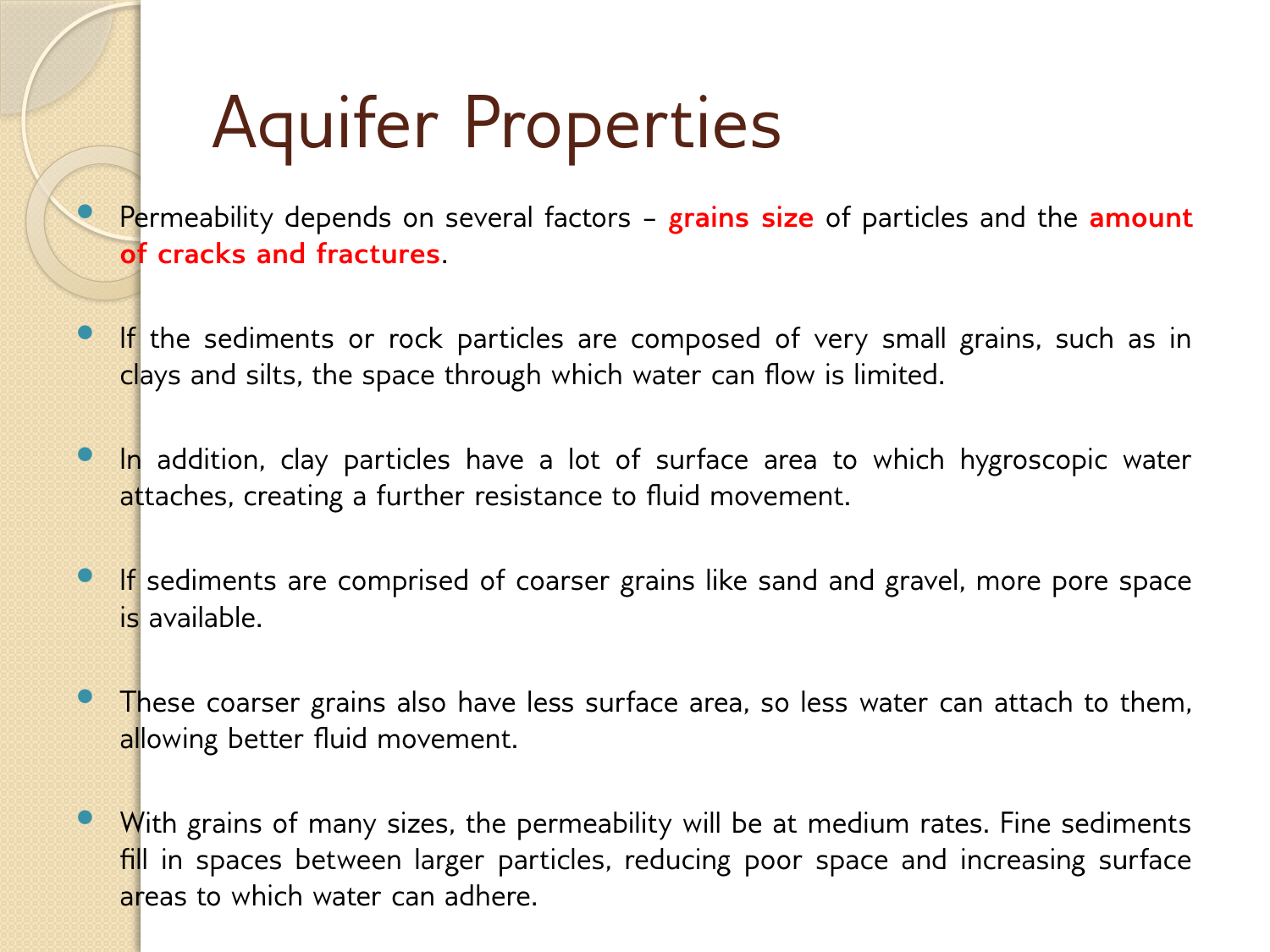

# Aquifer Properties
Permeability depends on several factors – grains size of particles and the amount of cracks and fractures.

If the sediments or rock particles are composed of very small grains, such as in clays and silts, the space through which water can flow is limited.

In addition, clay particles have a lot of surface area to which hygroscopic water attaches, creating a further resistance to fluid movement.

If sediments are comprised of coarser grains like sand and gravel, more pore space is available.

These coarser grains also have less surface area, so less water can attach to them, allowing better fluid movement.

With grains of many sizes, the permeability will be at medium rates. Fine sediments fill in spaces between larger particles, reducing poor space and increasing surface areas to which water can adhere.